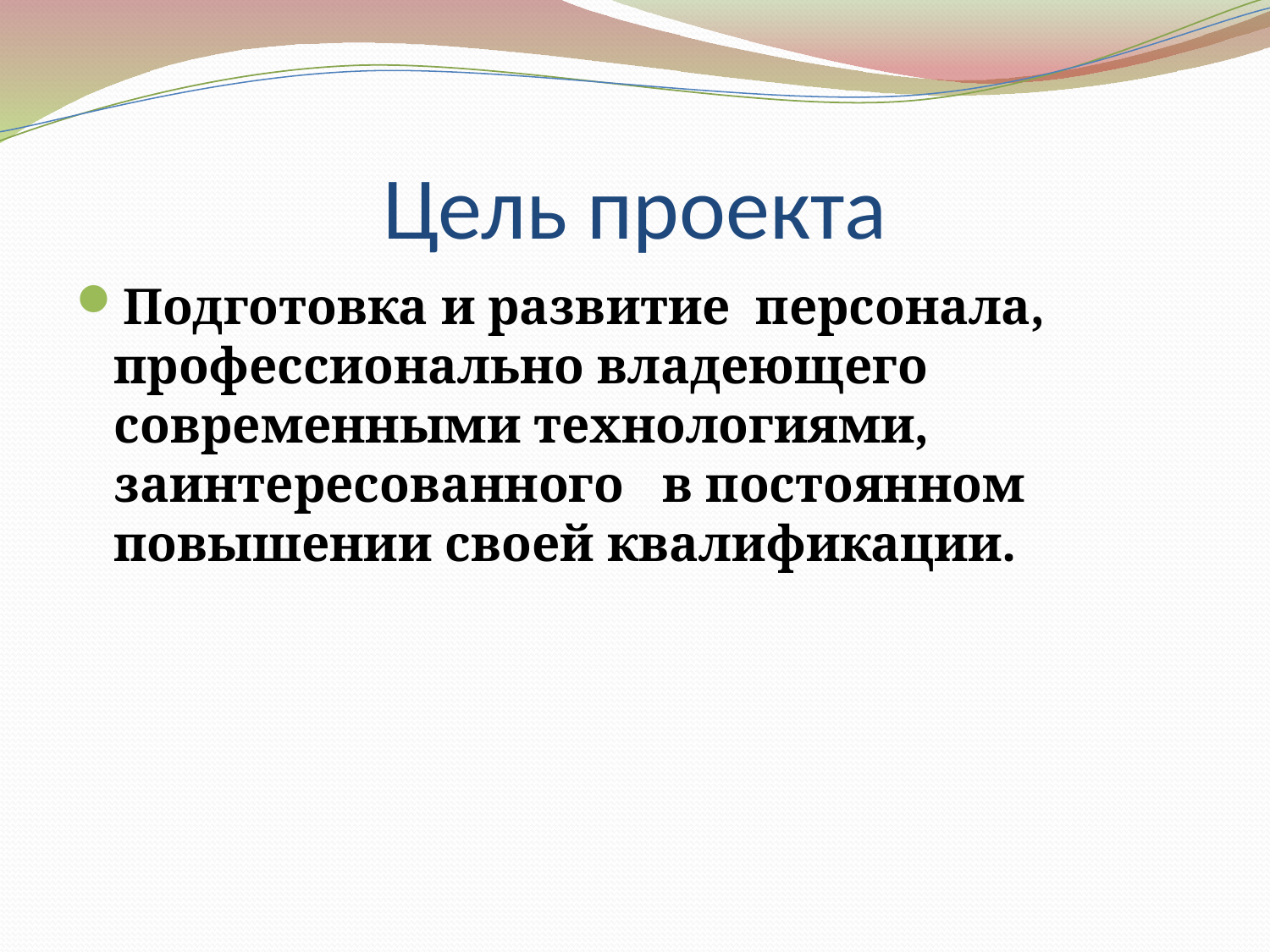

# Цель проекта
Подготовка и развитие  персонала, профессионально владеющего современными технологиями, заинтересованного   в постоянном повышении своей квалификации.